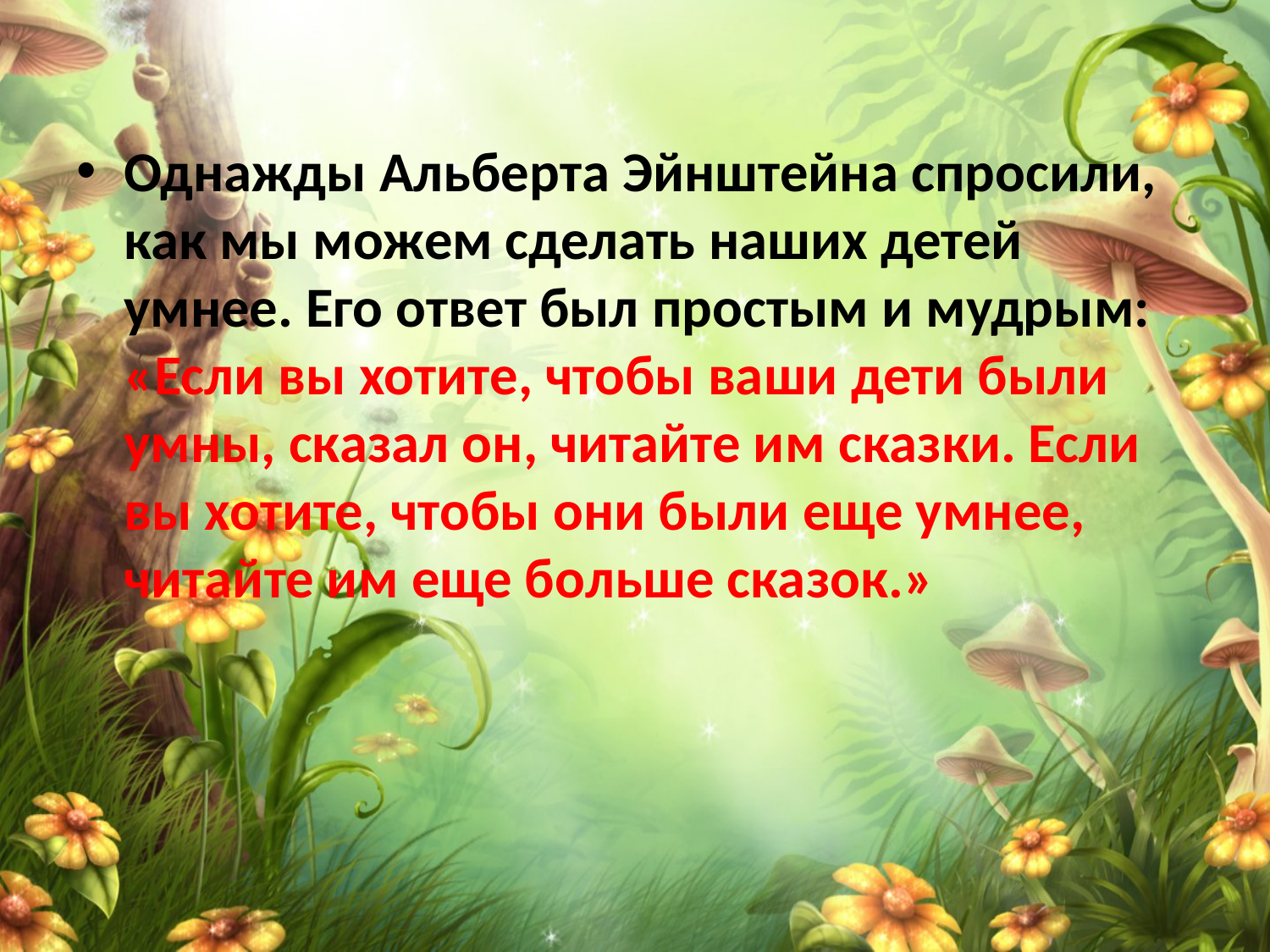

Однажды Альберта Эйнштейна спросили, как мы можем сделать наших детей умнее. Его ответ был простым и мудрым: «Если вы хотите, чтобы ваши дети были умны, сказал он, читайте им сказки. Если вы хотите, чтобы они были еще умнее, читайте им еще больше сказок.»